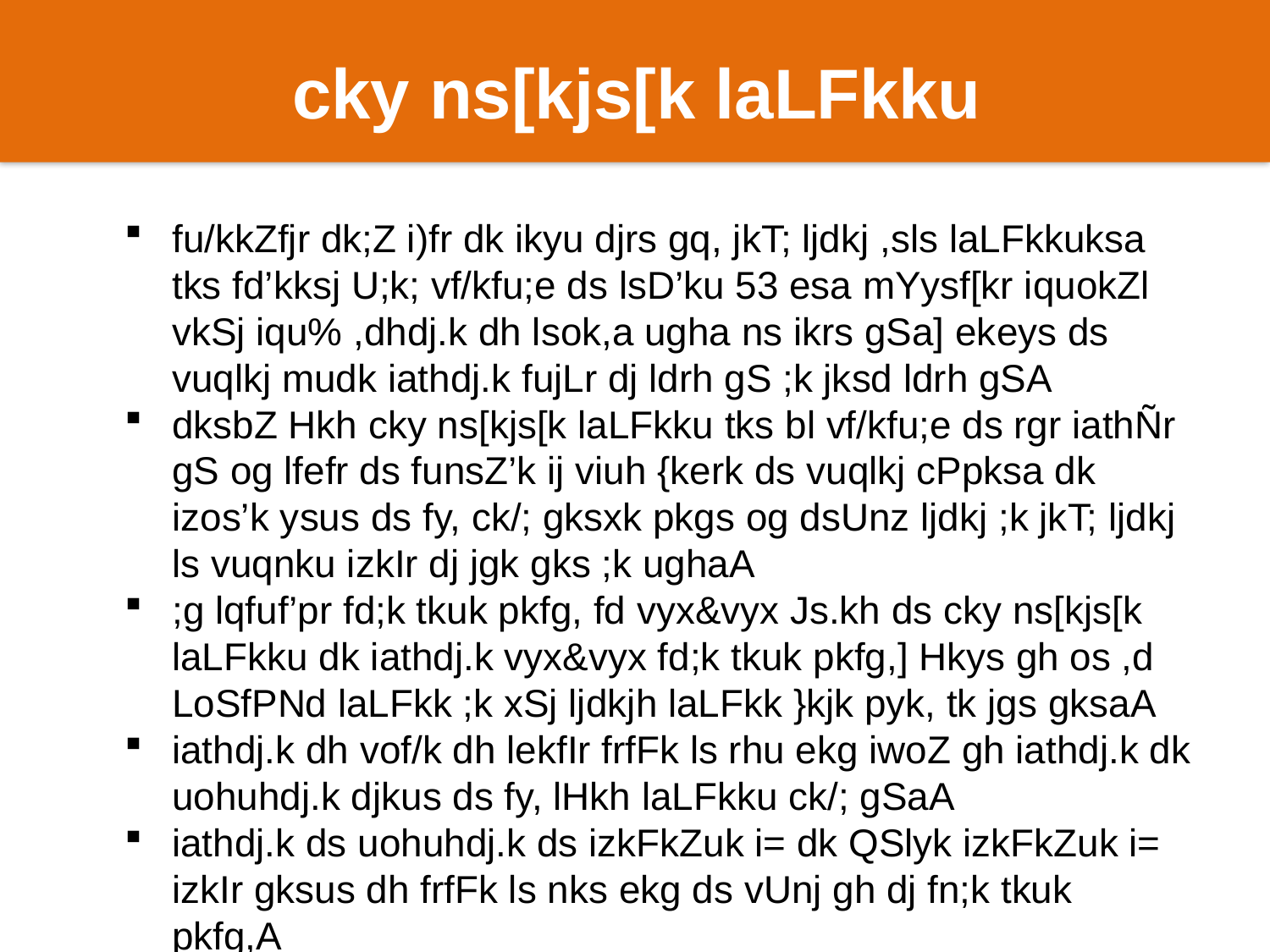

cky ns[kjs[k laLFkku
fu/kkZfjr dk;Z i)fr dk ikyu djrs gq, jkT; ljdkj ,sls laLFkkuksa tks fd’kksj U;k; vf/kfu;e ds lsD’ku 53 esa mYysf[kr iquokZl vkSj iqu% ,dhdj.k dh lsok,a ugha ns ikrs gSa] ekeys ds vuqlkj mudk iathdj.k fujLr dj ldrh gS ;k jksd ldrh gSA
dksbZ Hkh cky ns[kjs[k laLFkku tks bl vf/kfu;e ds rgr iathÑr gS og lfefr ds funsZ’k ij viuh {kerk ds vuqlkj cPpksa dk izos’k ysus ds fy, ck/; gksxk pkgs og dsUnz ljdkj ;k jkT; ljdkj ls vuqnku izkIr dj jgk gks ;k ughaA
;g lqfuf’pr fd;k tkuk pkfg, fd vyx&vyx Js.kh ds cky ns[kjs[k laLFkku dk iathdj.k vyx&vyx fd;k tkuk pkfg,] Hkys gh os ,d LoSfPNd laLFkk ;k xSj ljdkjh laLFkk }kjk pyk, tk jgs gksaA
iathdj.k dh vof/k dh lekfIr frfFk ls rhu ekg iwoZ gh iathdj.k dk uohuhdj.k djkus ds fy, lHkh laLFkku ck/; gSaA
iathdj.k ds uohuhdj.k ds izkFkZuk i= dk QSlyk izkFkZuk i= izkIr gksus dh frfFk ls nks ekg ds vUnj gh dj fn;k tkuk pkfg,A